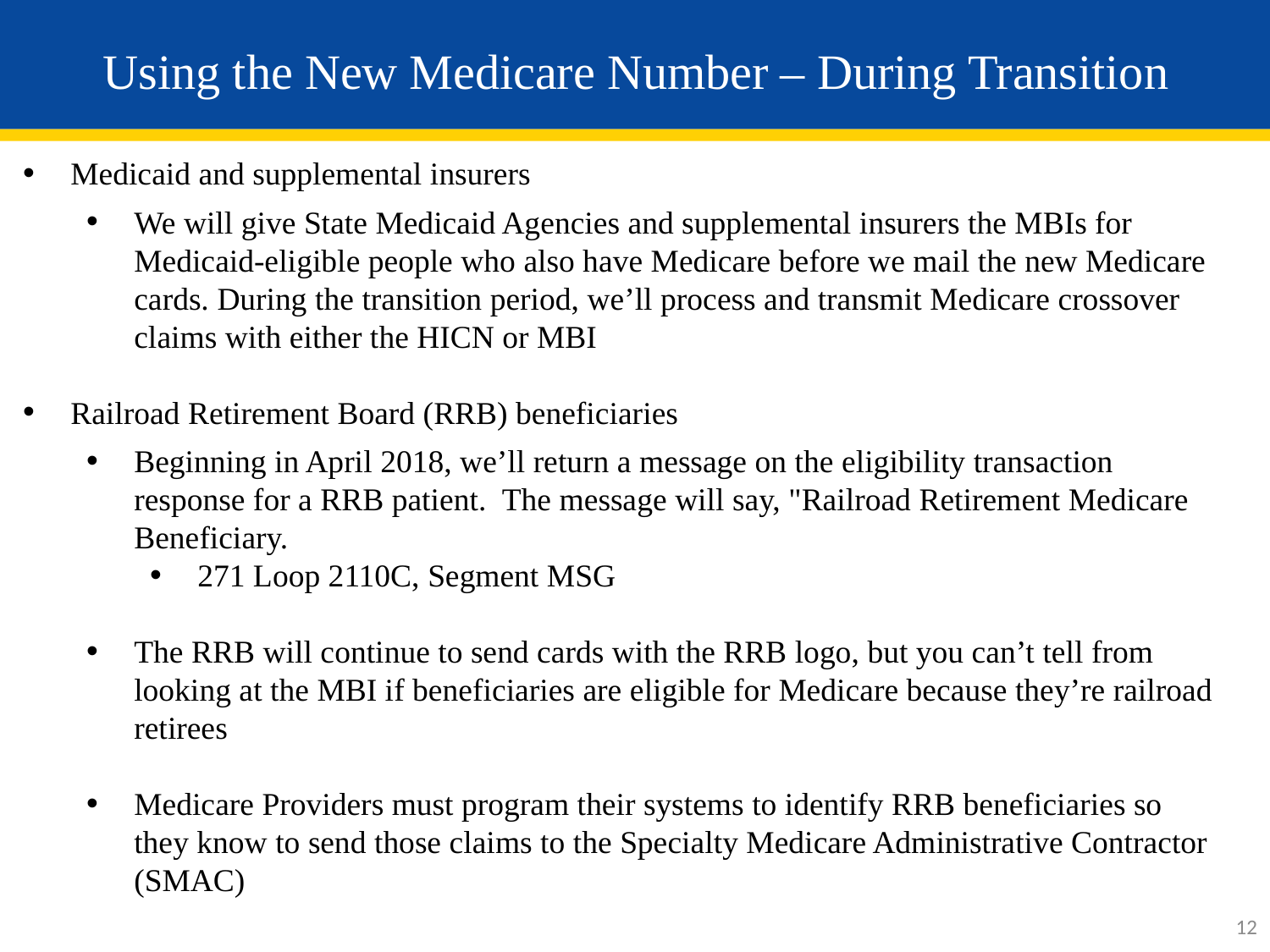

Using the New Medicare Number – During Transition
Medicaid and supplemental insurers
We will give State Medicaid Agencies and supplemental insurers the MBIs for Medicaid-eligible people who also have Medicare before we mail the new Medicare cards. During the transition period, we’ll process and transmit Medicare crossover claims with either the HICN or MBI

Railroad Retirement Board (RRB) beneficiaries
Beginning in April 2018, we’ll return a message on the eligibility transaction response for a RRB patient.  The message will say, "Railroad Retirement Medicare Beneficiary.
271 Loop 2110C, Segment MSG

The RRB will continue to send cards with the RRB logo, but you can’t tell from looking at the MBI if beneficiaries are eligible for Medicare because they’re railroad retirees

Medicare Providers must program their systems to identify RRB beneficiaries so they know to send those claims to the Specialty Medicare Administrative Contractor (SMAC)
12